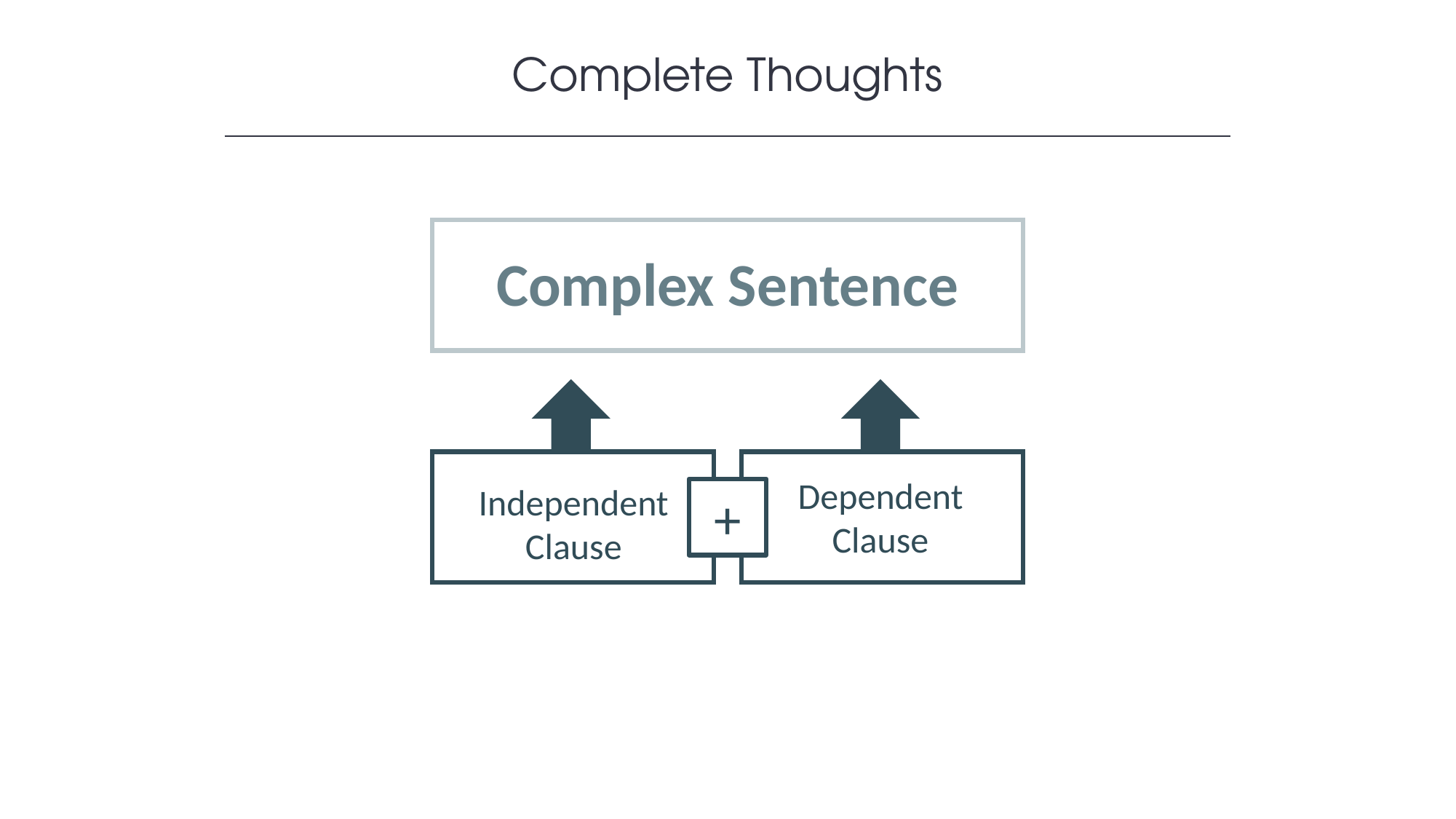

Complete Thoughts
HAWKES LEARNING

Complex Sentence

Dependent Clause
Independent Clause
+